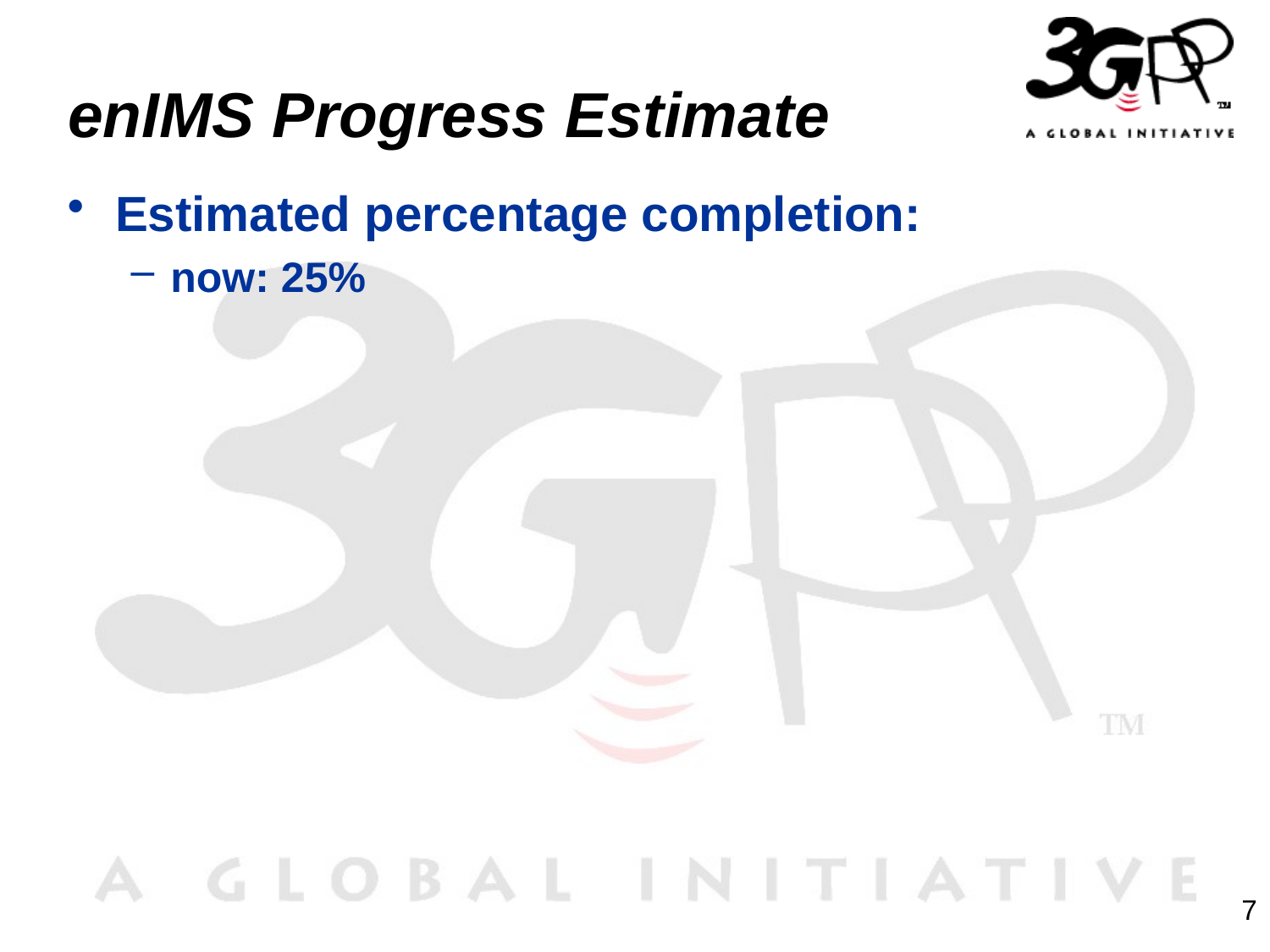

# enIMS Progress Estimate
Estimated percentage completion:
now: 25%
7